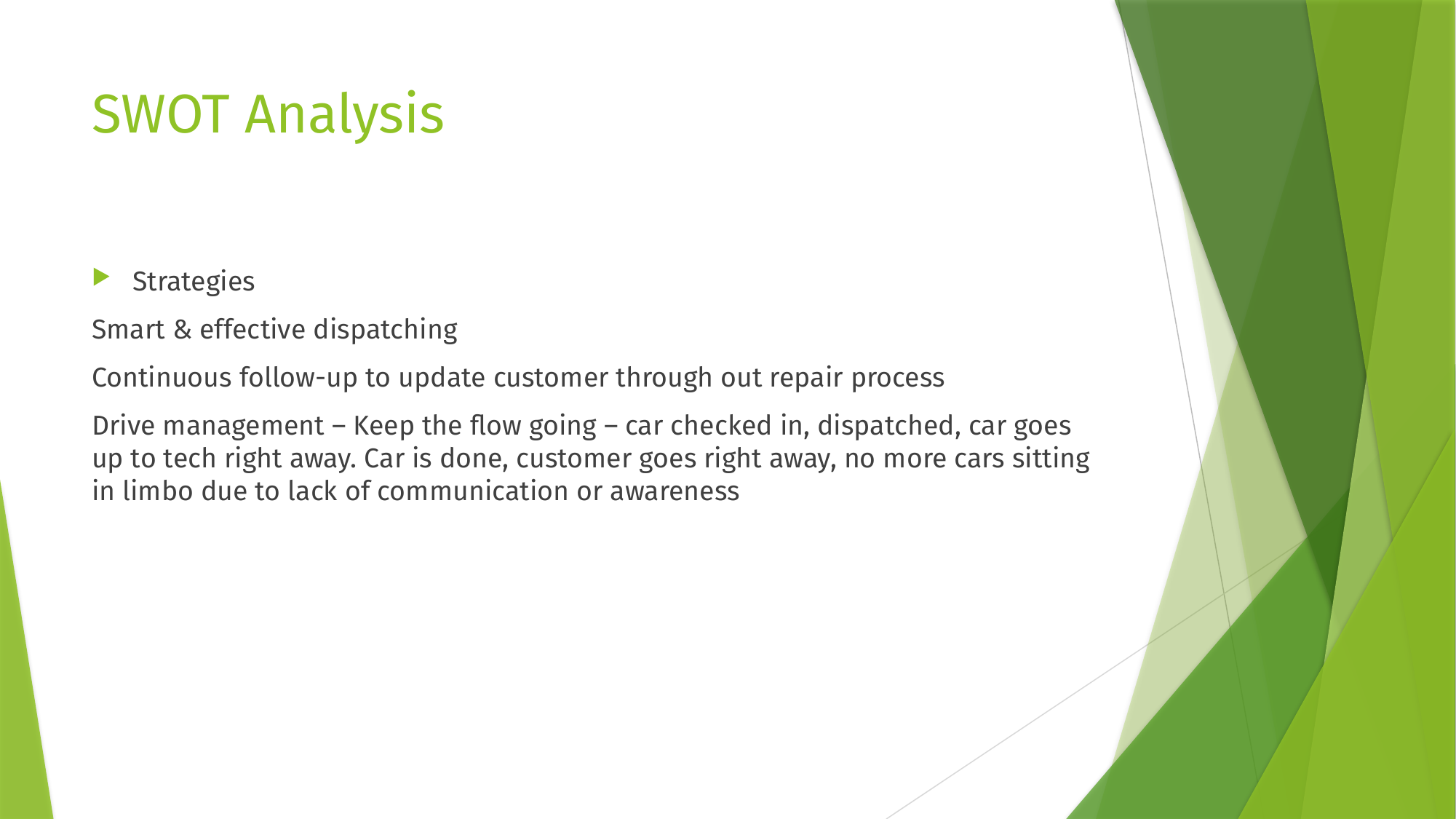

# SWOT Analysis
Strategies
Smart & effective dispatching
Continuous follow-up to update customer through out repair process
Drive management – Keep the flow going – car checked in, dispatched, car goes up to tech right away. Car is done, customer goes right away, no more cars sitting in limbo due to lack of communication or awareness